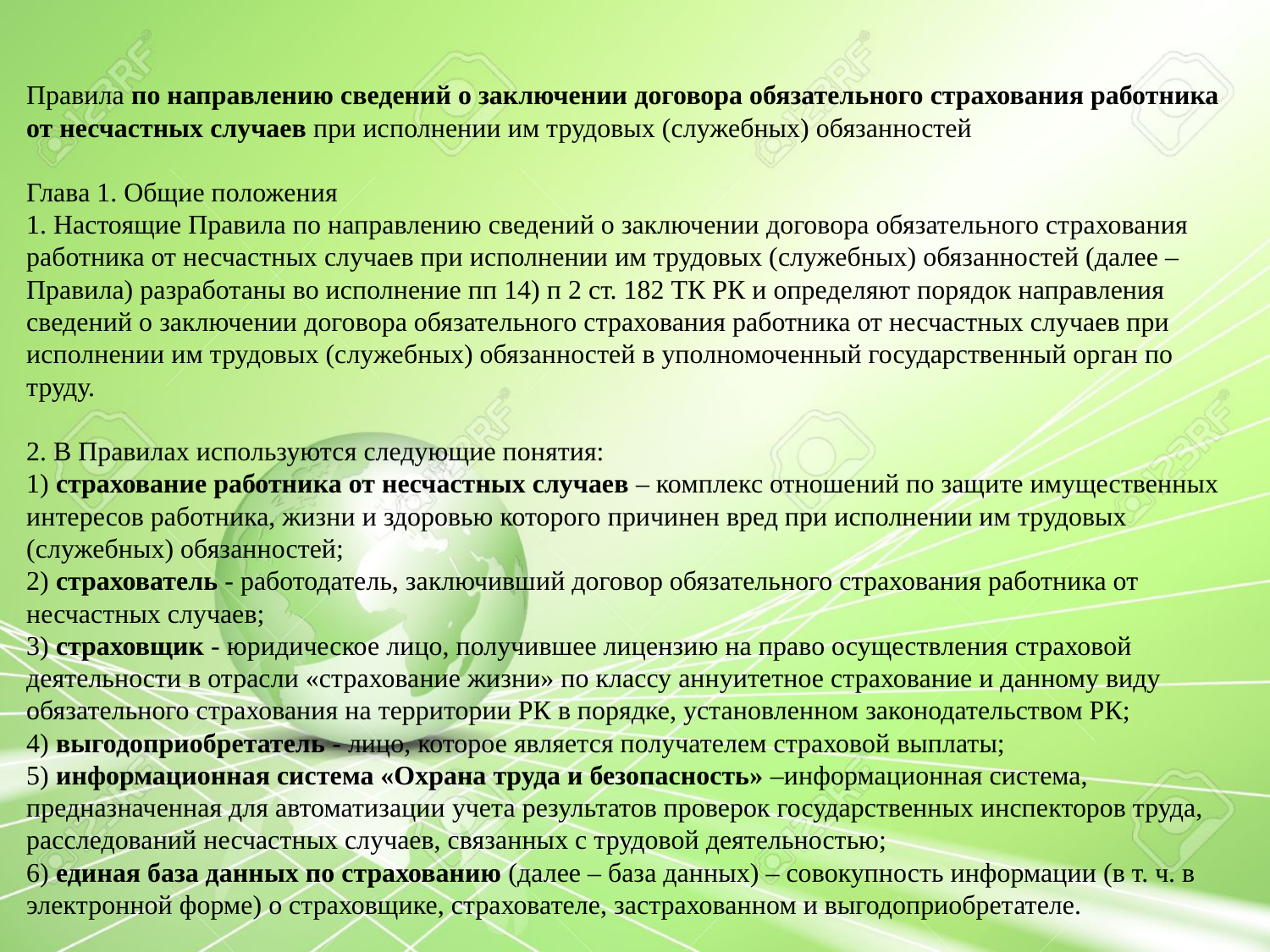

Правила по направлению сведений о заключении договора обязательного страхования работника от несчастных случаев при исполнении им трудовых (служебных) обязанностей

Глава 1. Общие положения
1. Настоящие Правила по направлению сведений о заключении договора обязательного страхования работника от несчастных случаев при исполнении им трудовых (служебных) обязанностей (далее – Правила) разработаны во исполнение пп 14) п 2 ст. 182 ТК РК и определяют порядок направления сведений о заключении договора обязательного страхования работника от несчастных случаев при исполнении им трудовых (служебных) обязанностей в уполномоченный государственный орган по труду.

2. В Правилах используются следующие понятия:
1) страхование работника от несчастных случаев – комплекс отношений по защите имущественных интересов работника, жизни и здоровью которого причинен вред при исполнении им трудовых (служебных) обязанностей;
2) страхователь - работодатель, заключивший договор обязательного страхования работника от несчастных случаев;
3) страховщик - юридическое лицо, получившее лицензию на право осуществления страховой деятельности в отрасли «страхование жизни» по классу аннуитетное страхование и данному виду обязательного страхования на территории РК в порядке, установленном законодательством РК;
4) выгодоприобретатель - лицо, которое является получателем страховой выплаты;
5) информационная система «Охрана труда и безопасность» –информационная система, предназначенная для автоматизации учета результатов проверок государственных инспекторов труда, расследований несчастных случаев, связанных с трудовой деятельностью;
6) единая база данных по страхованию (далее – база данных) – совокупность информации (в т. ч. в электронной форме) о страховщике, страхователе, застрахованном и выгодоприобретателе.